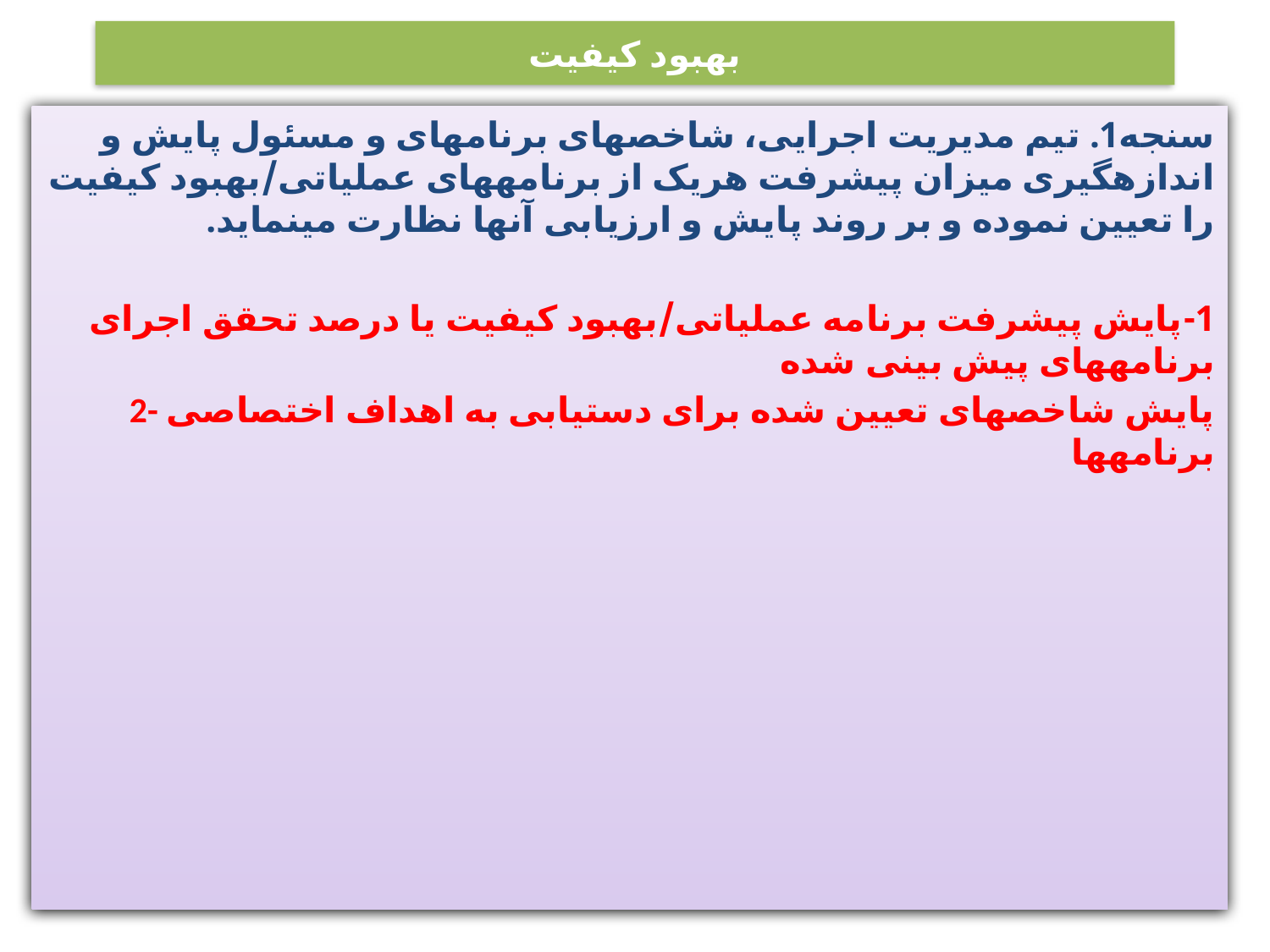

# بهبود کيفيت
سنجه1. تیم مدیریت اجرایی، شاخص‏های برنامه‏ای و مسئول پایش و اندازه‏گیری میزان پیشرفت هریک از برنامه‏های عملیاتی/بهبود کیفیت را تعیین نموده و بر روند پایش و ارزیابی آن‏ها نظارت می‏نماید.

1-پایش پیشرفت برنامه عملیاتی/بهبود کیفیت یا درصد تحقق اجرای برنامه‏های پیش بینی شده
2- پایش شاخص‏های تعیین شده برای دستیابی به اهداف اختصاصی برنامه‏ها